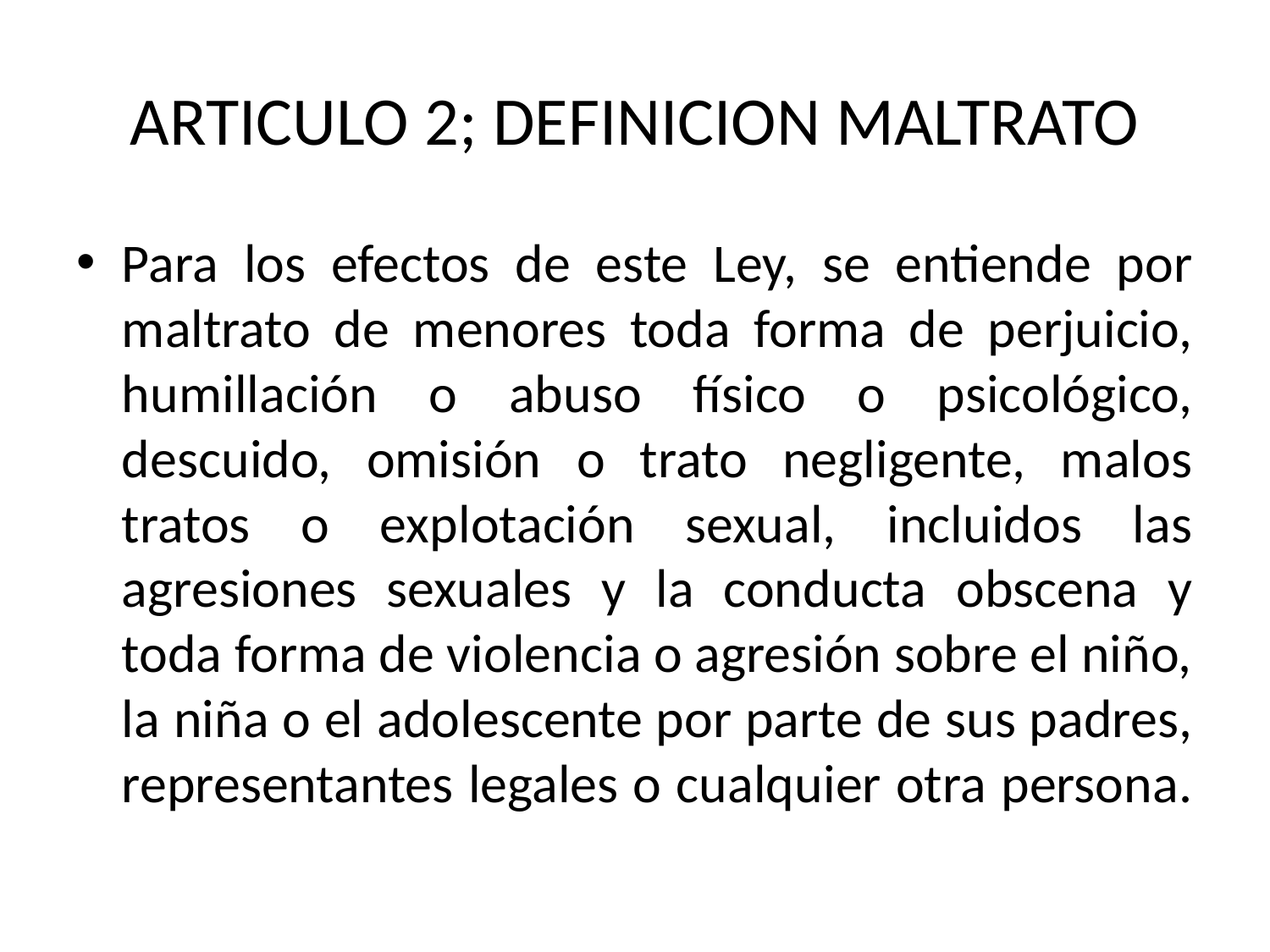

# ARTICULO 2; DEFINICION MALTRATO
Para los efectos de este Ley, se entiende por maltrato de menores toda forma de perjuicio, humillación o abuso físico o psicológico, descuido, omisión o trato negligente, malos tratos o explotación sexual, incluidos las agresiones sexuales y la conducta obscena y toda forma de violencia o agresión sobre el niño, la niña o el adolescente por parte de sus padres, representantes legales o cualquier otra persona.